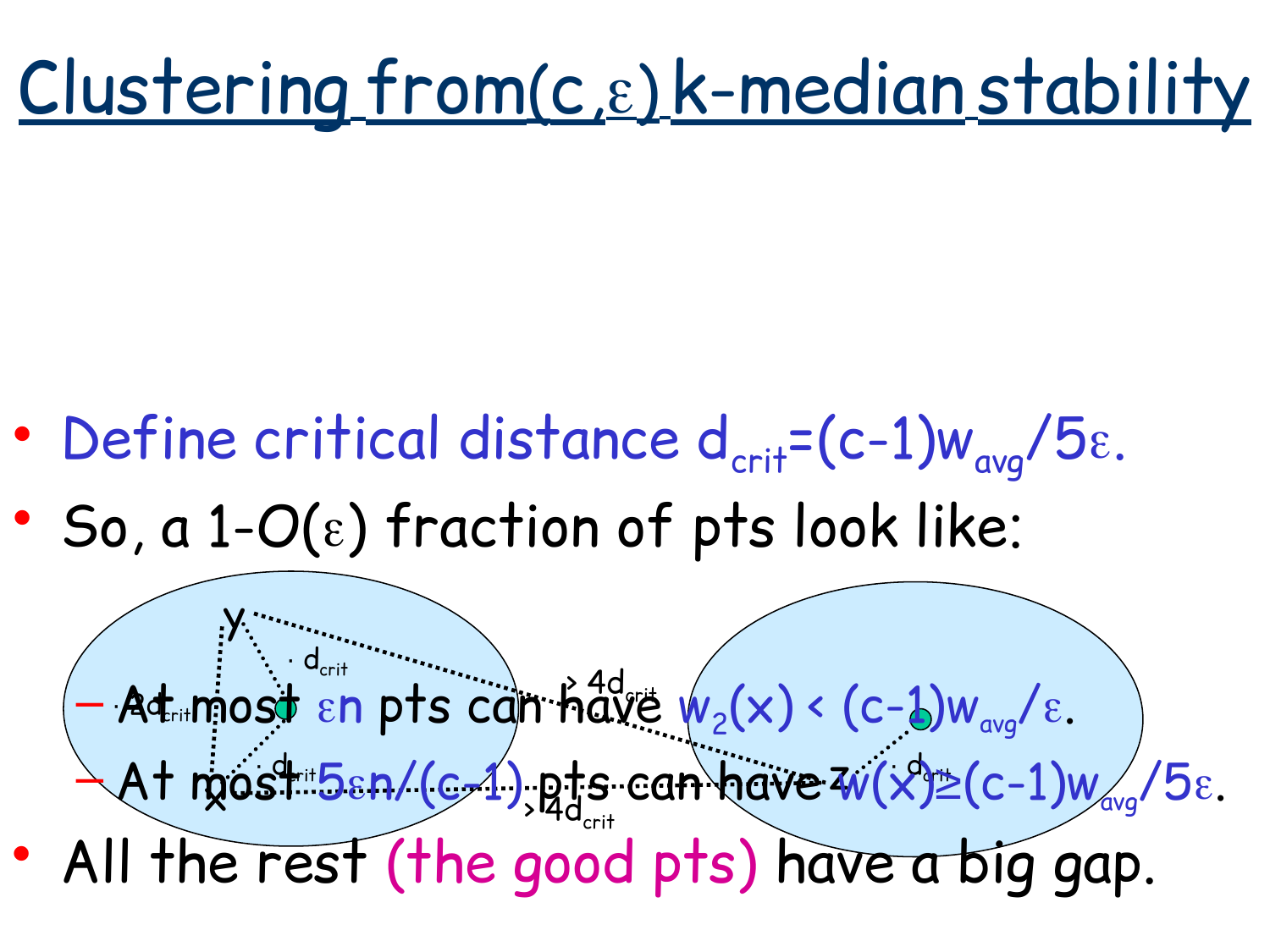

# Clustering from(c,ε) k-median stability

Define critical distance dcrit=(c-1)wavg/5ε.
So, a 1-O(ε) fraction of pts look like:

y

z
x

> 4dcrit
· 2dcrit

> 4dcrit

· dcrit

· dcrit
· dcrit
At most εn pts can have w2(x) < (c-1)wavg/ε.
At most 5εn/(c-1) pts can have w(x)≥(c-1)wavg/5ε.
All the rest (the good pts) have a big gap.